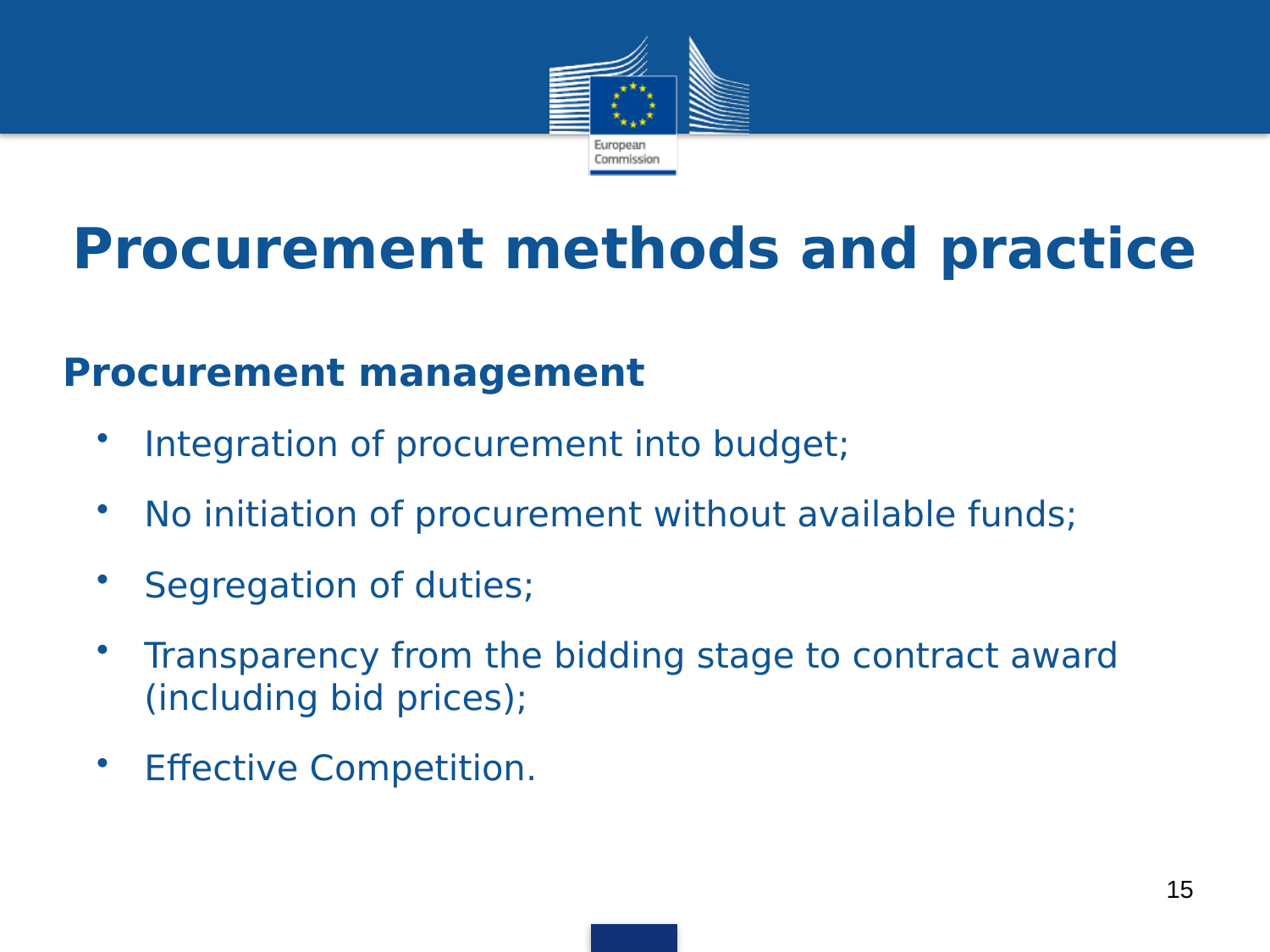

Procurement methods and practice
# Procurement management
Integration of procurement into budget;
No initiation of procurement without available funds;
Segregation of duties;
Transparency from the bidding stage to contract award (including bid prices);
Effective Competition.

15